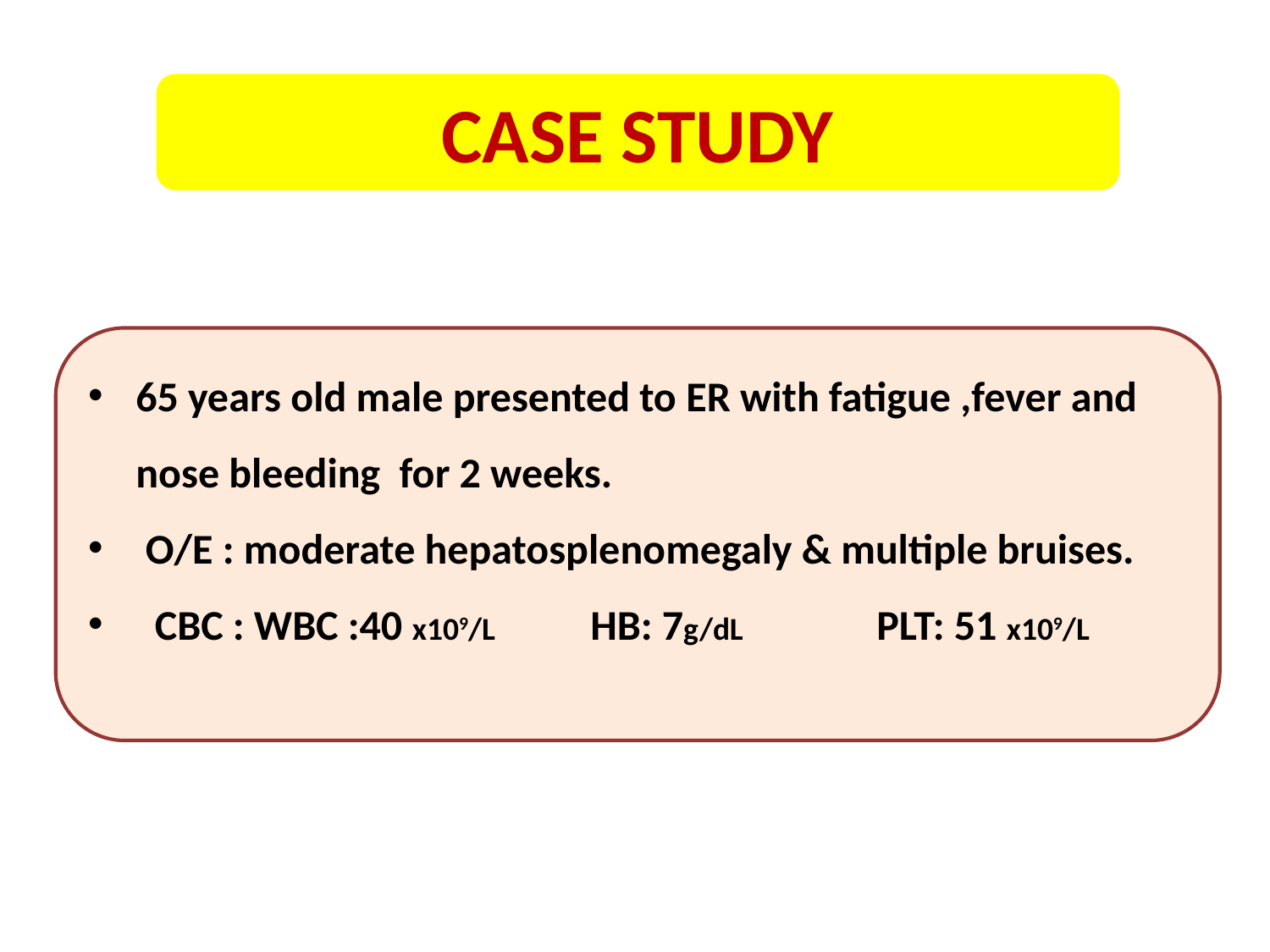

CASE STUDY
65 years old male presented to ER with fatigue ,fever and nose bleeding  for 2 weeks.
 O/E : moderate hepatosplenomegaly & multiple bruises.
  CBC : WBC :40 x109/L          HB: 7g/dL              PLT: 51 x109/L